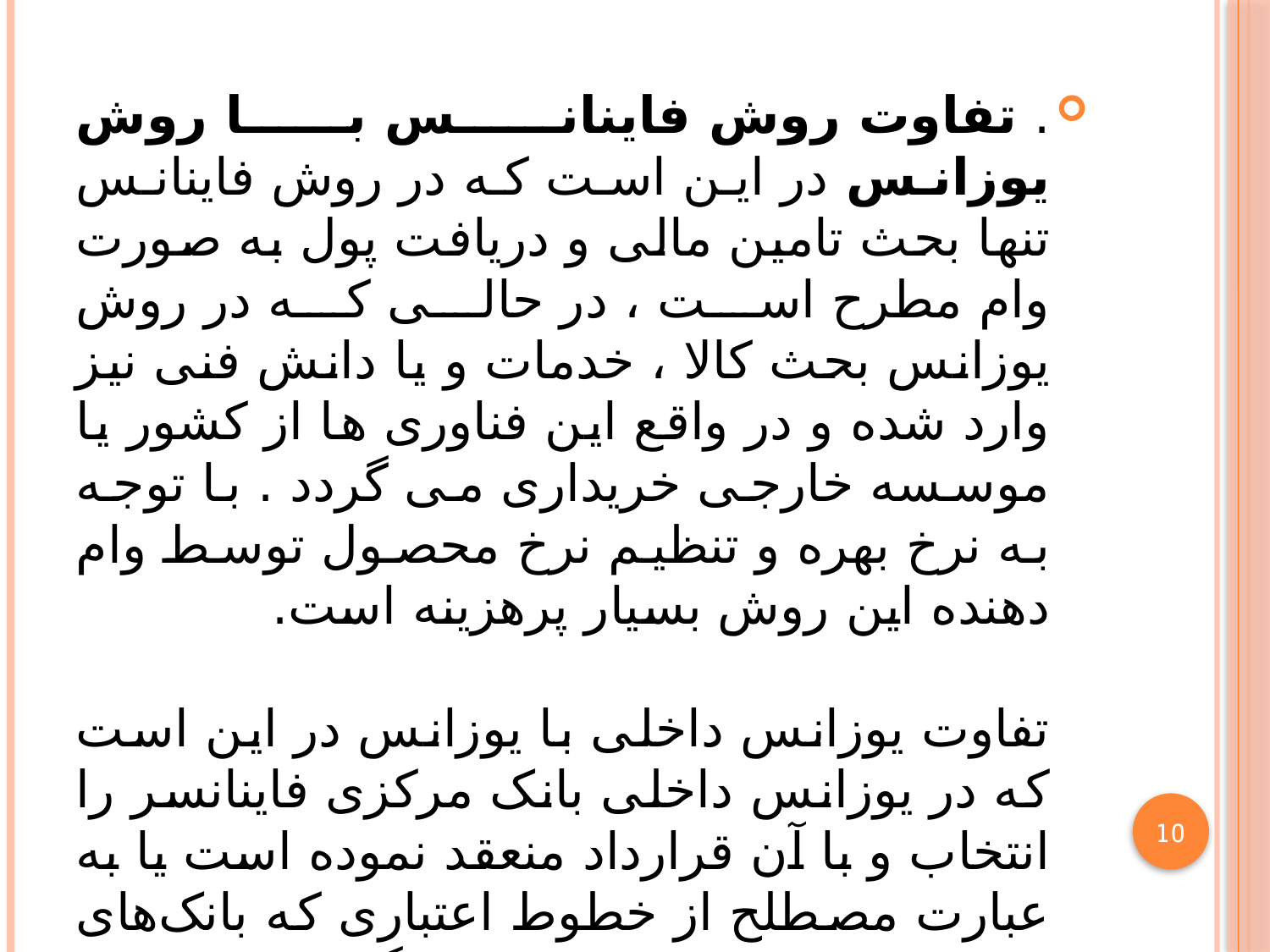

. تفاوت روش فاینانس با روش یوزانس در اين است كه در روش فاینانس تنها بحث تامین مالی و دریافت پول به صورت وام مطرح است ، در حالی که در روش یوزانس بحث کالا ، خدمات و یا دانش فنی نیز وارد شده و در واقع این فناوری ها از کشور یا موسسه خارجی خریداری می گردد . با توجه به نرخ بهره و تنظیم نرخ محصول توسط وام دهنده این روش بسیار پرهزینه است.
تفاوت یوزانس داخلی با یوزانس در این است که در یوزانس داخلی بانک مرکزی فاینانسر را انتخاب و با آن قرارداد منعقد نموده است یا به عبارت مصطلح از خطوط اعتباری که بانک‌های خارجی در اختیار بانک مرکزی گذاشته‌اند برای تأمین مالی خرید و واردات کالا استفاده می‌شود.

10